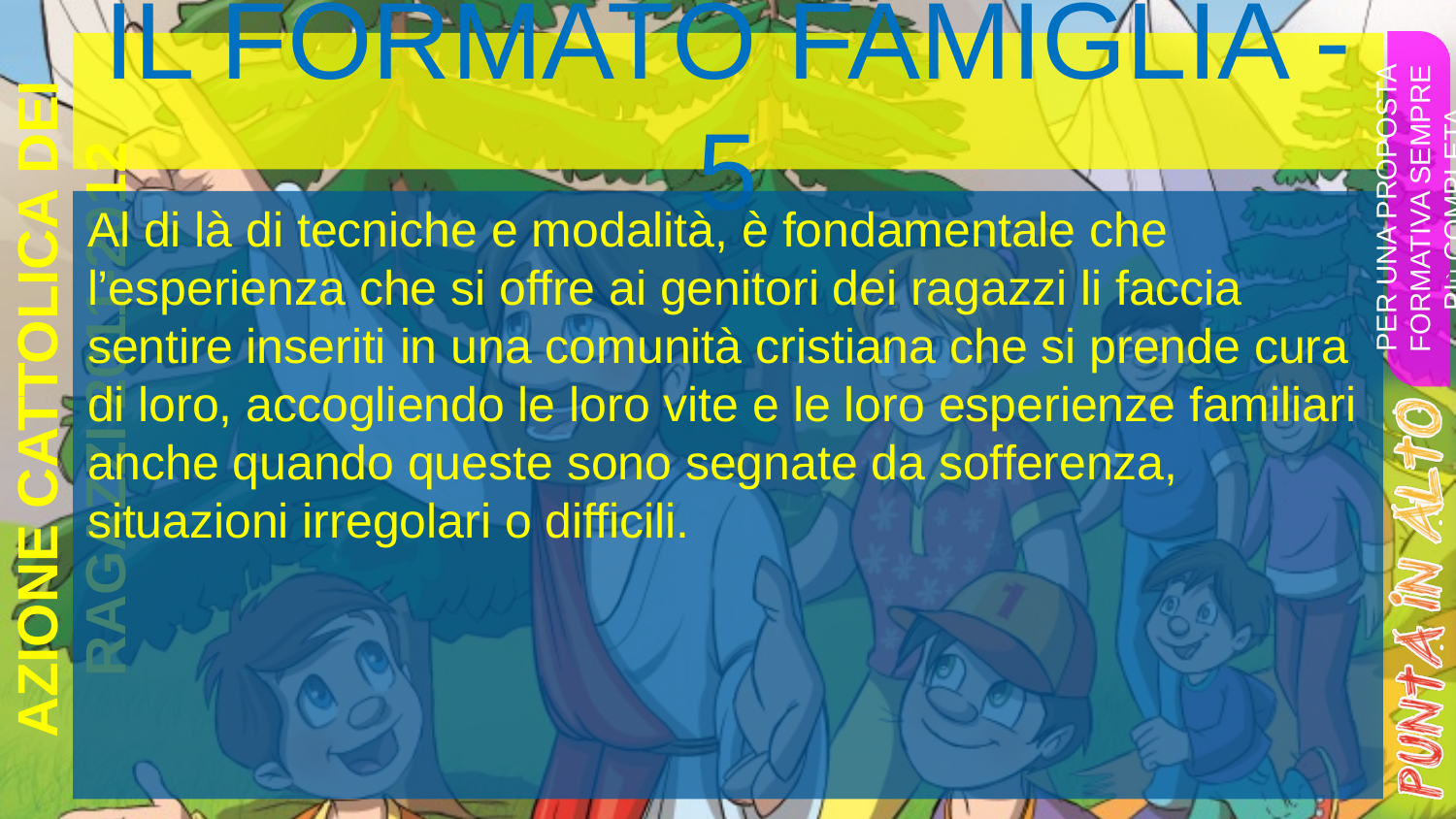

# IL FORMATO FAMIGLIA - 5
PER UNA PROPOSTA FORMATIVA SEMPRE PIÙ COMPLETA
Al di là di tecniche e modalità, è fondamentale che l’esperienza che si offre ai genitori dei ragazzi li faccia sentire inseriti in una comunità cristiana che si prende cura di loro, accogliendo le loro vite e le loro esperienze familiari anche quando queste sono segnate da sofferenza, situazioni irregolari o difficili.